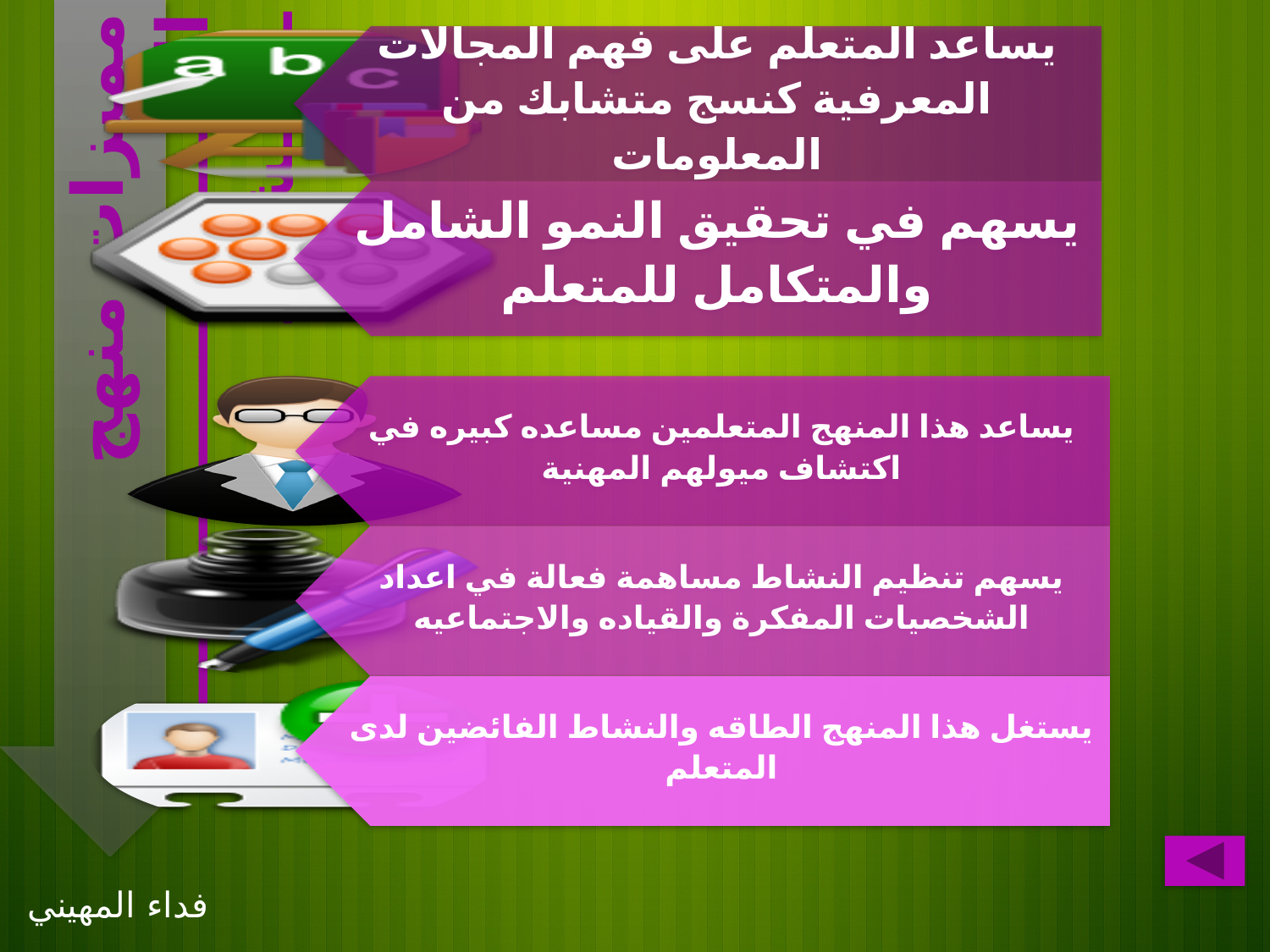

يسهم في تحقيق النمو الشامل والمتكامل للمتعلم
مميزات منهج النــــــــــــــــــــــــــــــــــشاط

يساعد هذا المنهج المتعلمين مساعده كبيره في اكتشاف ميولهم المهنية
يستغل هذا المنهج الطاقه والنشاط الفائضين لدى المتعلم

فداء المهيني